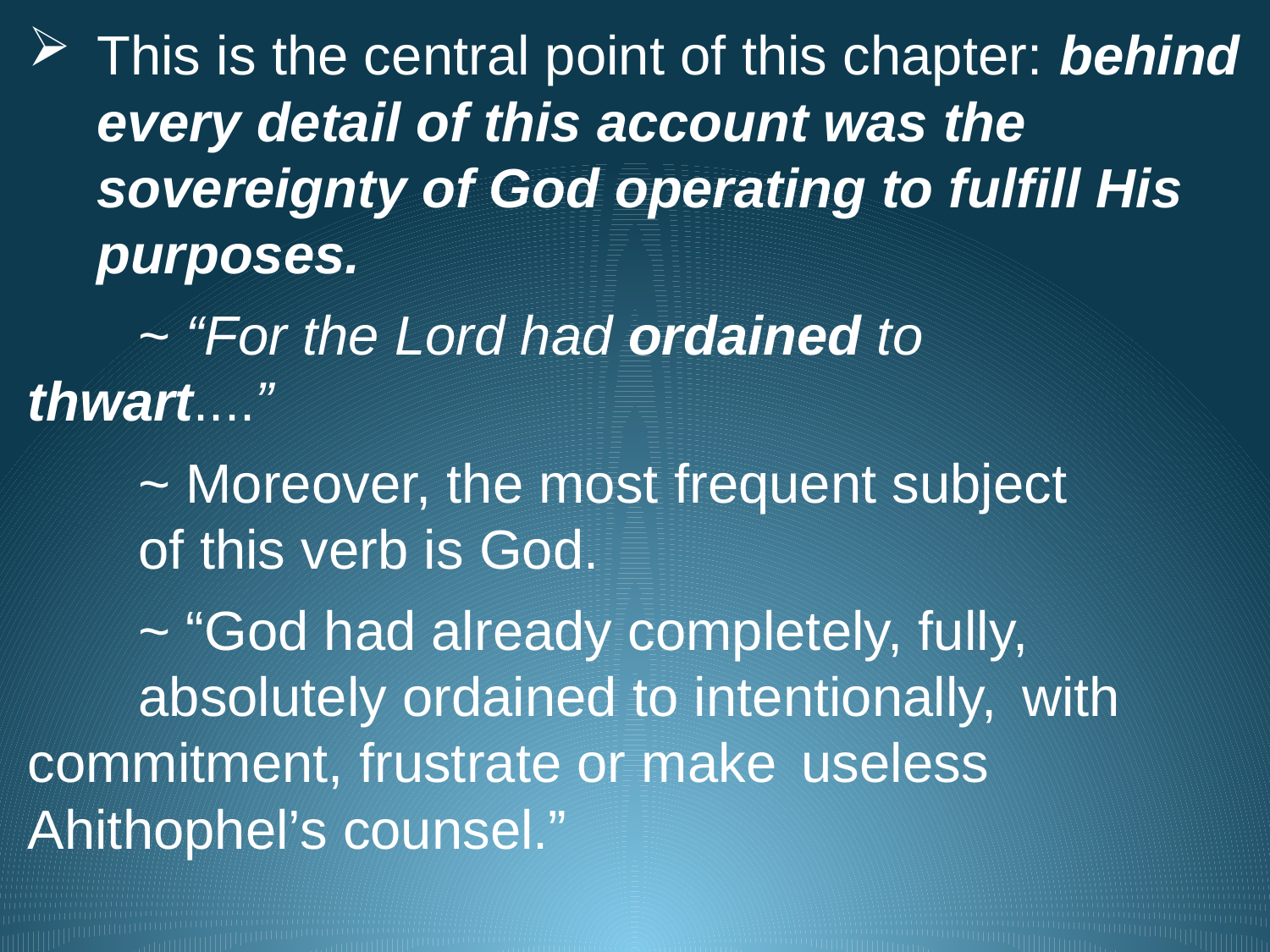

This is the central point of this chapter: behind every detail of this account was the sovereignty of God operating to fulfill His purposes.
		~ “For the Lord had ordained to 							thwart....”
		~ Moreover, the most frequent subject 					of this verb is God.
		~ “God had already completely, fully, 								absolutely ordained to intentionally, 							with commitment, frustrate or make 							useless Ahithophel’s counsel.”